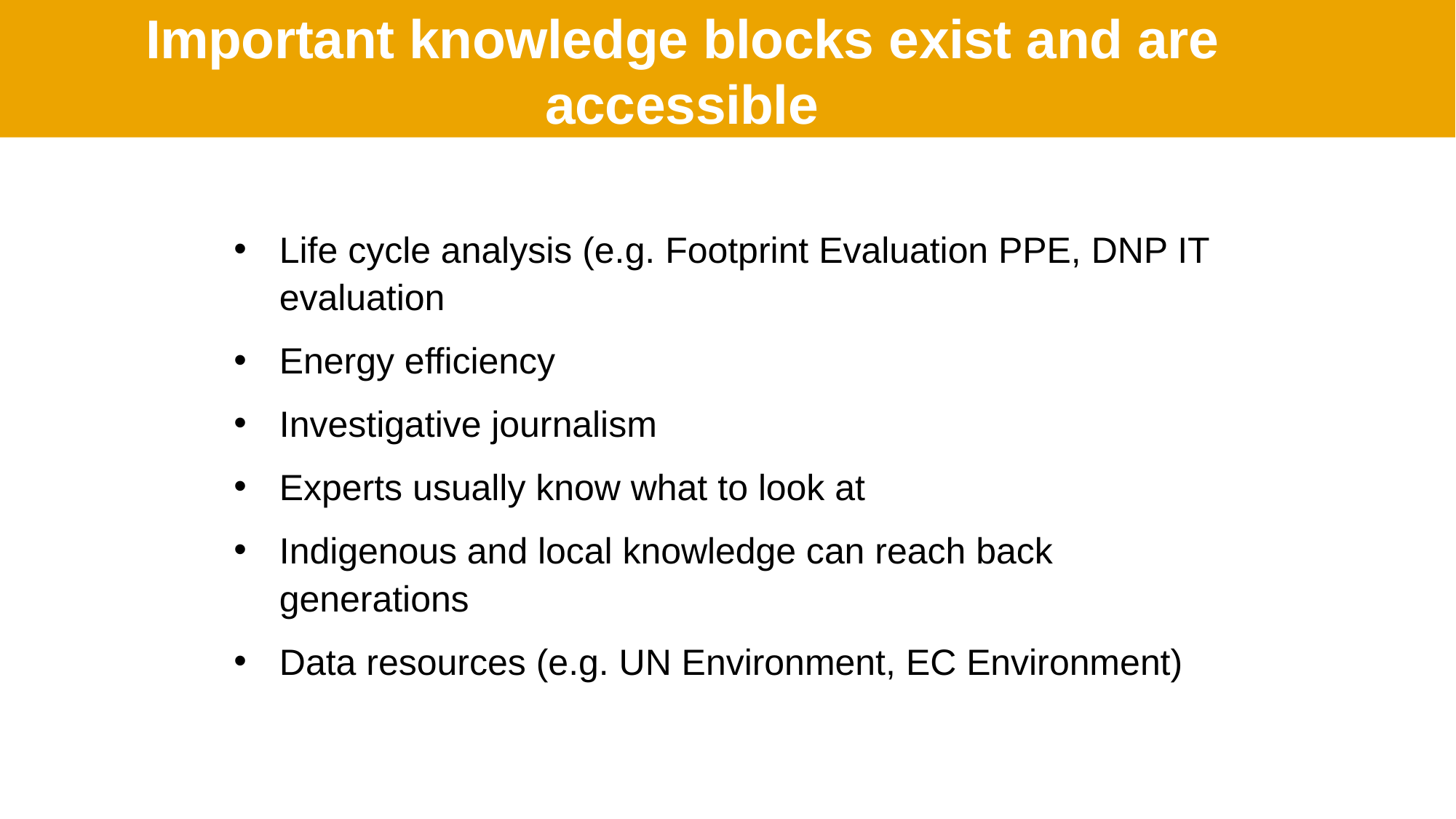

# Important knowledge blocks exist and are accessible
Life cycle analysis (e.g. Footprint Evaluation PPE, DNP IT evaluation
Energy efficiency
Investigative journalism
Experts usually know what to look at
Indigenous and local knowledge can reach back generations
Data resources (e.g. UN Environment, EC Environment)